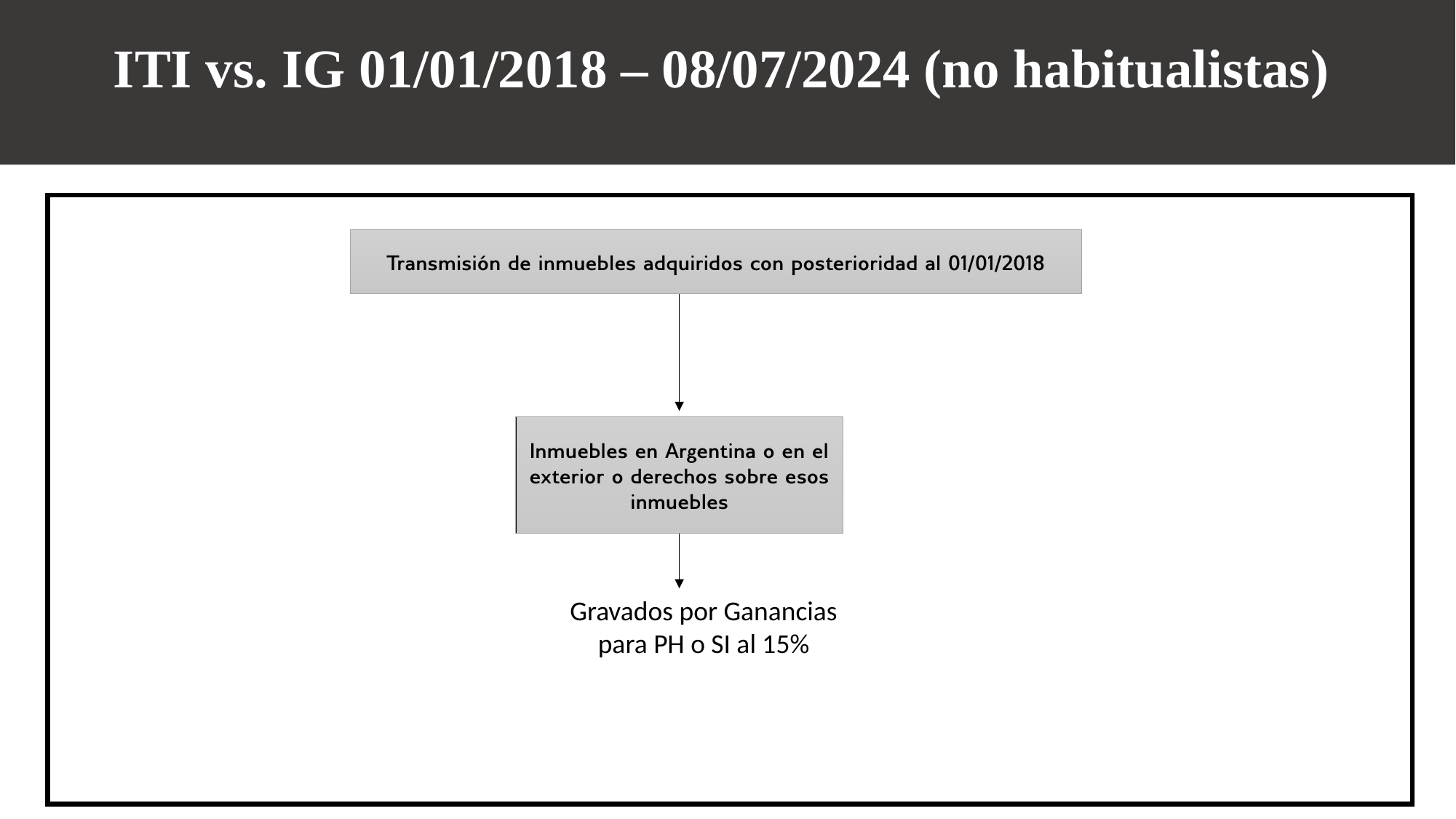

ITI vs. IG 01/01/2018 – 08/07/2024 (no habitualistas)

Transmisión de inmuebles adquiridos con posterioridad al 01/01/2018
Inmuebles en Argentina o en el exterior o derechos sobre esos inmuebles
Gravados por Ganancias para PH o SI al 15%